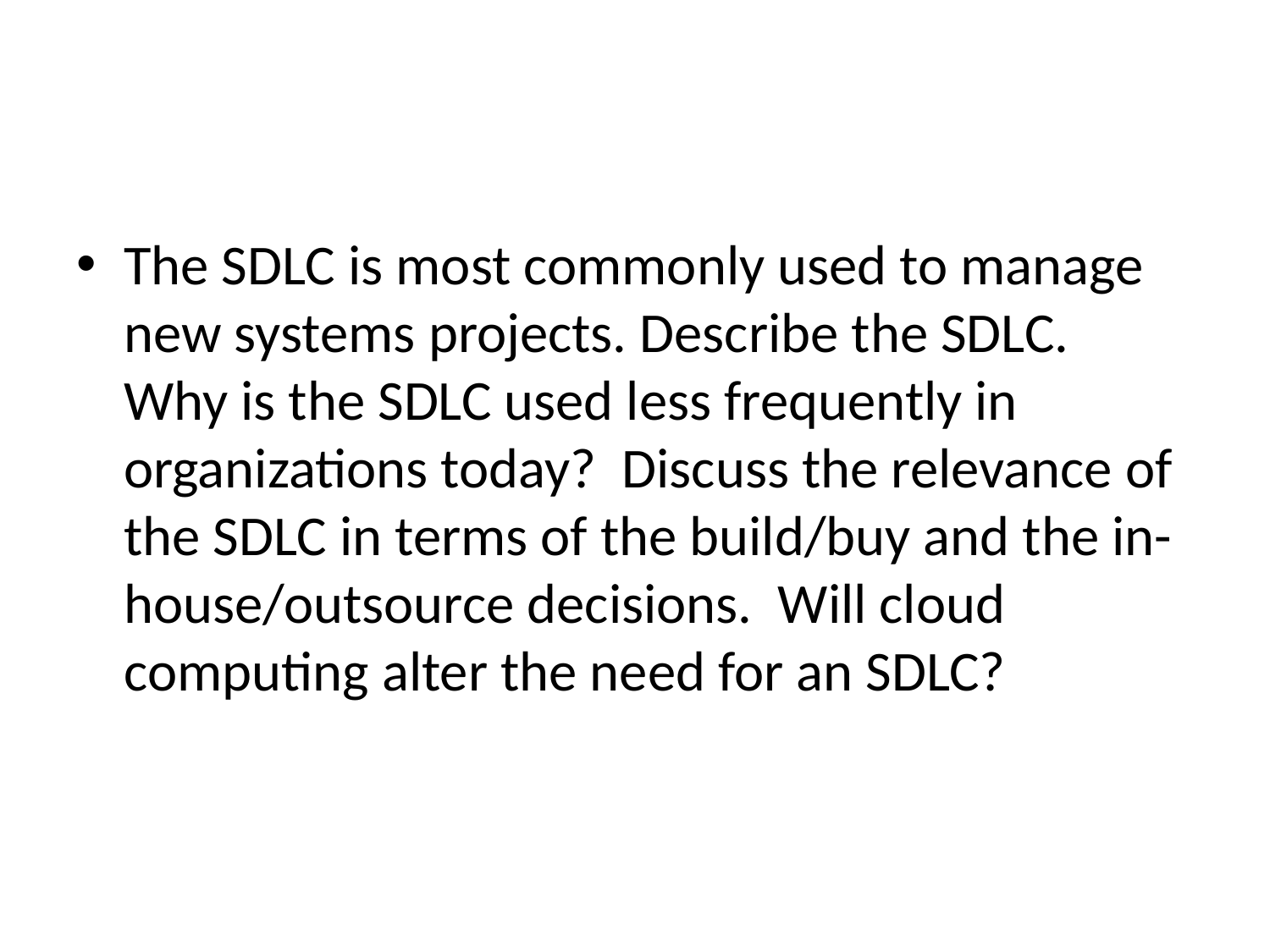

#
The SDLC is most commonly used to manage new systems projects. Describe the SDLC.   Why is the SDLC used less frequently in organizations today?  Discuss the relevance of the SDLC in terms of the build/buy and the in-house/outsource decisions.  Will cloud computing alter the need for an SDLC?